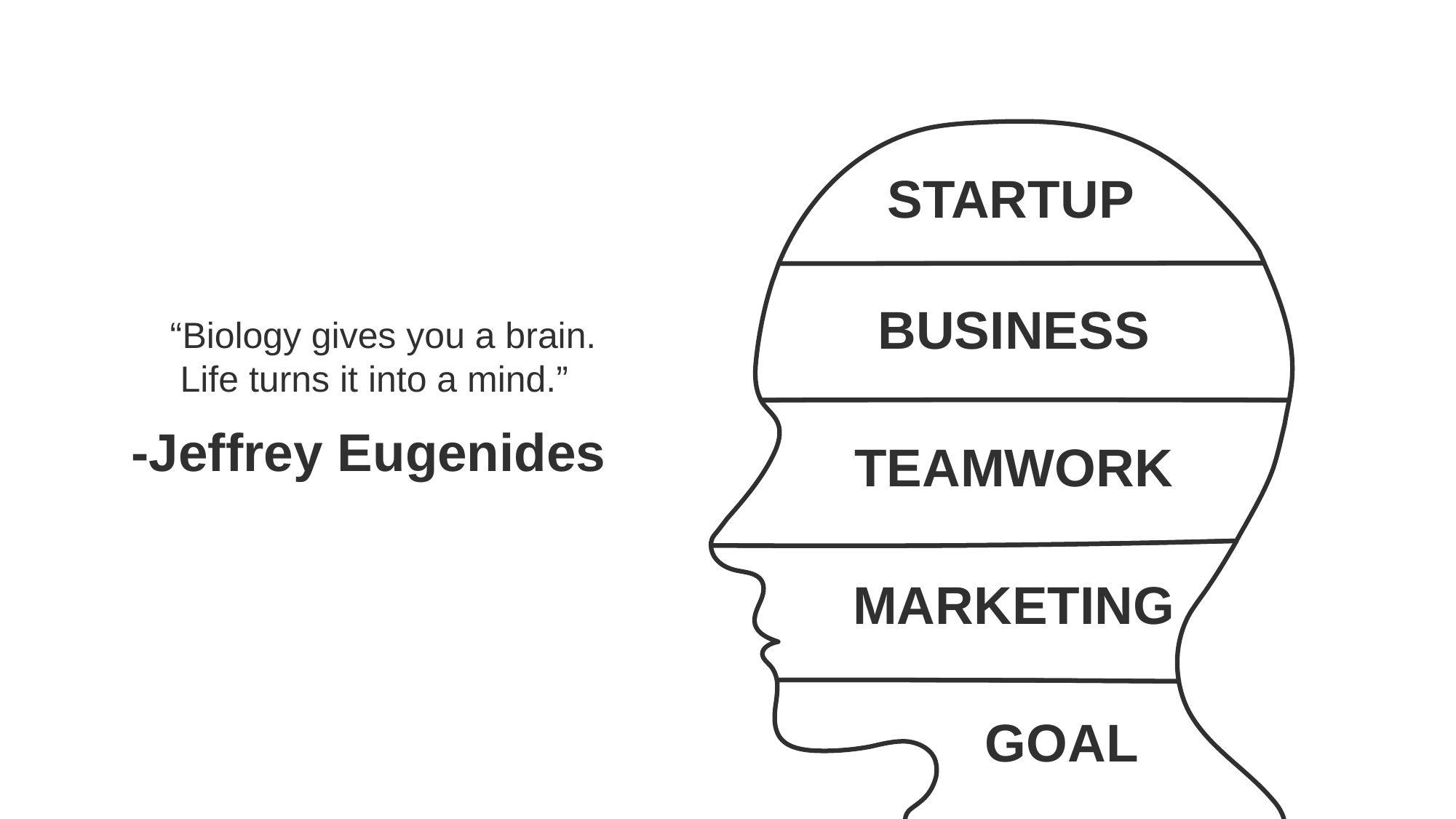

STARTUP

BUSINESS
“Biology gives you a brain.
 Life turns it into a mind.”

 -Jeffrey Eugenides
TEAMWORK

MARKETING

GOAL